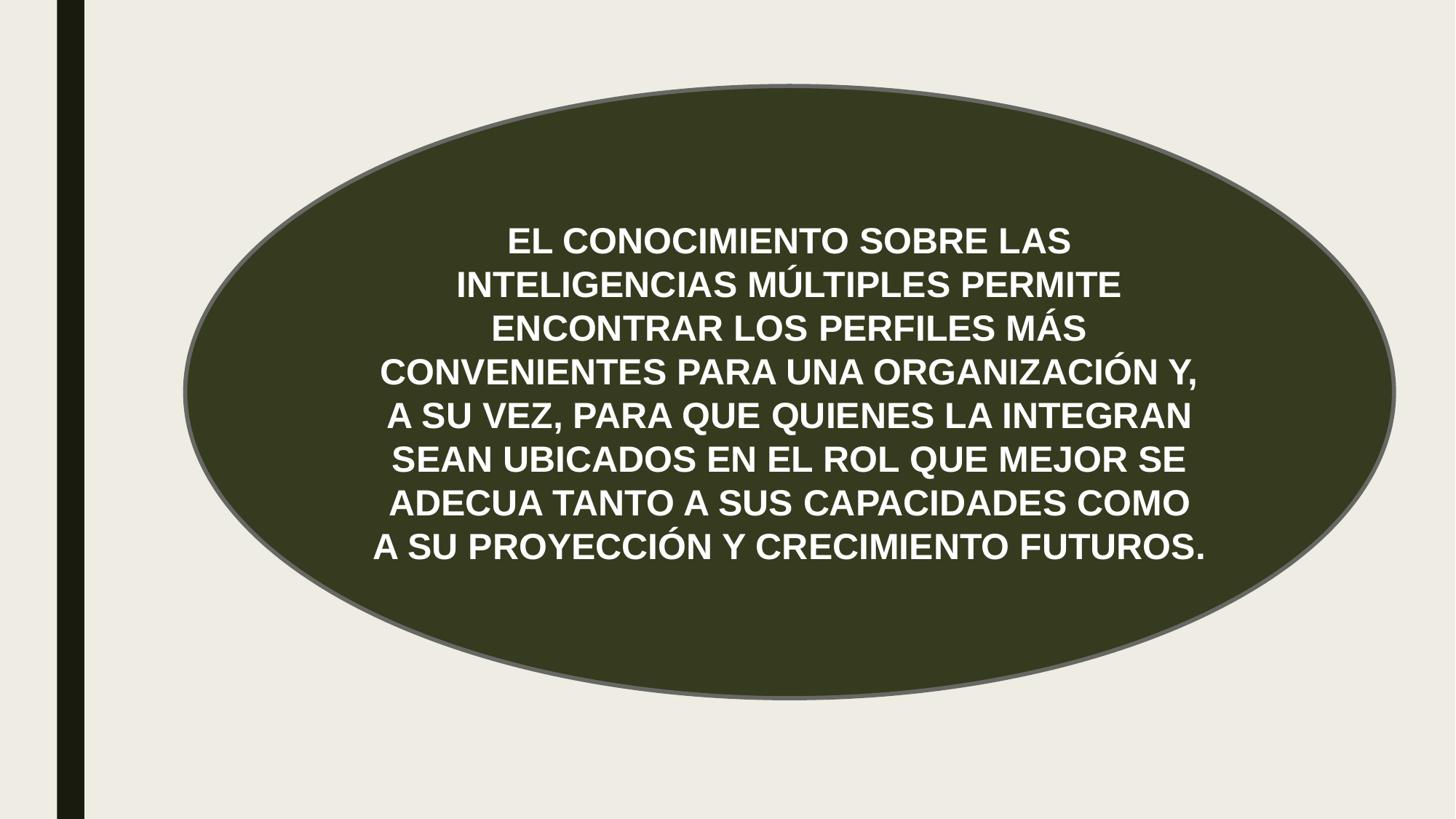

EL CONOCIMIENTO SOBRE LAS INTELIGENCIAS MÚLTIPLES PERMITE ENCONTRAR LOS PERFILES MÁS CONVENIENTES PARA UNA ORGANIZACIÓN Y, A SU VEZ, PARA QUE QUIENES LA INTEGRAN SEAN UBICADOS EN EL ROL QUE MEJOR SE ADECUA TANTO A SUS CAPACIDADES COMO A SU PROYECCIÓN Y CRECIMIENTO FUTUROS.